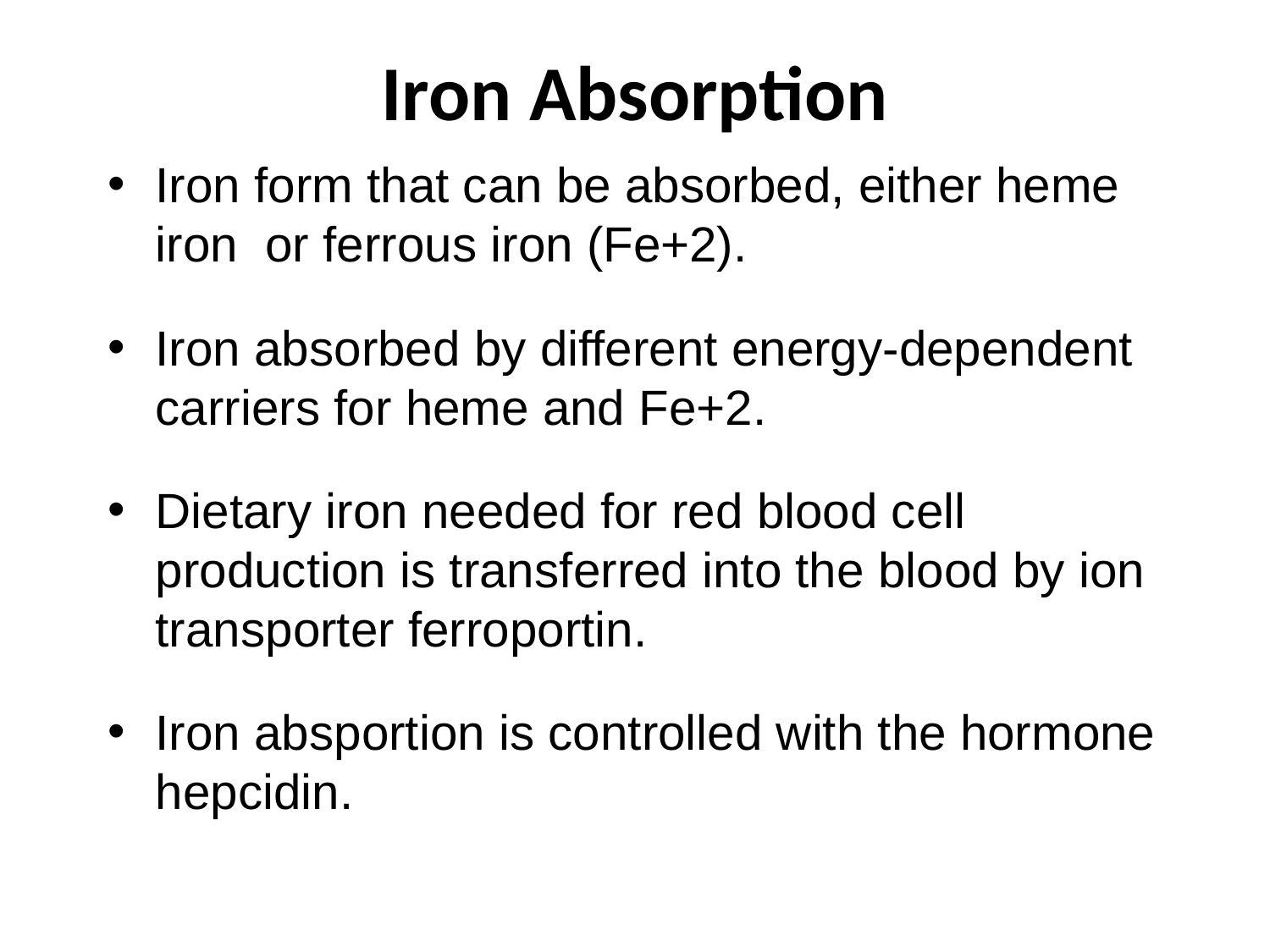

# Iron Absorption
Iron form that can be absorbed, either heme iron  or ferrous iron (Fe+2).

Iron absorbed by different energy-dependent carriers for heme and Fe+2.

Dietary iron needed for red blood cell production is transferred into the blood by ion transporter ferroportin.

Iron absportion is controlled with the hormone hepcidin.